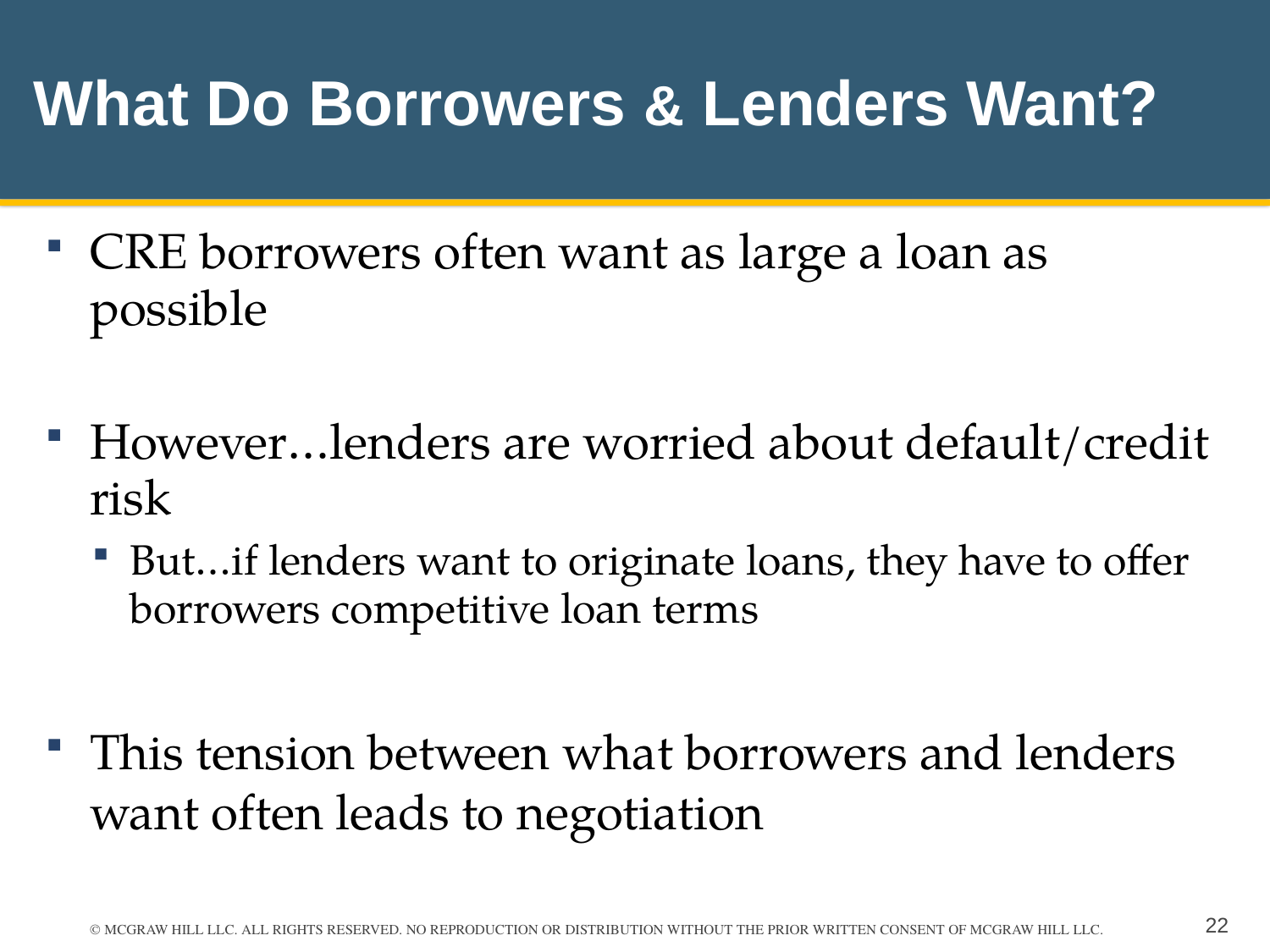

# What Do Borrowers & Lenders Want?
CRE borrowers often want as large a loan as possible

However…lenders are worried about default/credit risk
But…if lenders want to originate loans, they have to offer borrowers competitive loan terms

This tension between what borrowers and lenders want often leads to negotiation
© MCGRAW HILL LLC. ALL RIGHTS RESERVED. NO REPRODUCTION OR DISTRIBUTION WITHOUT THE PRIOR WRITTEN CONSENT OF MCGRAW HILL LLC.
22